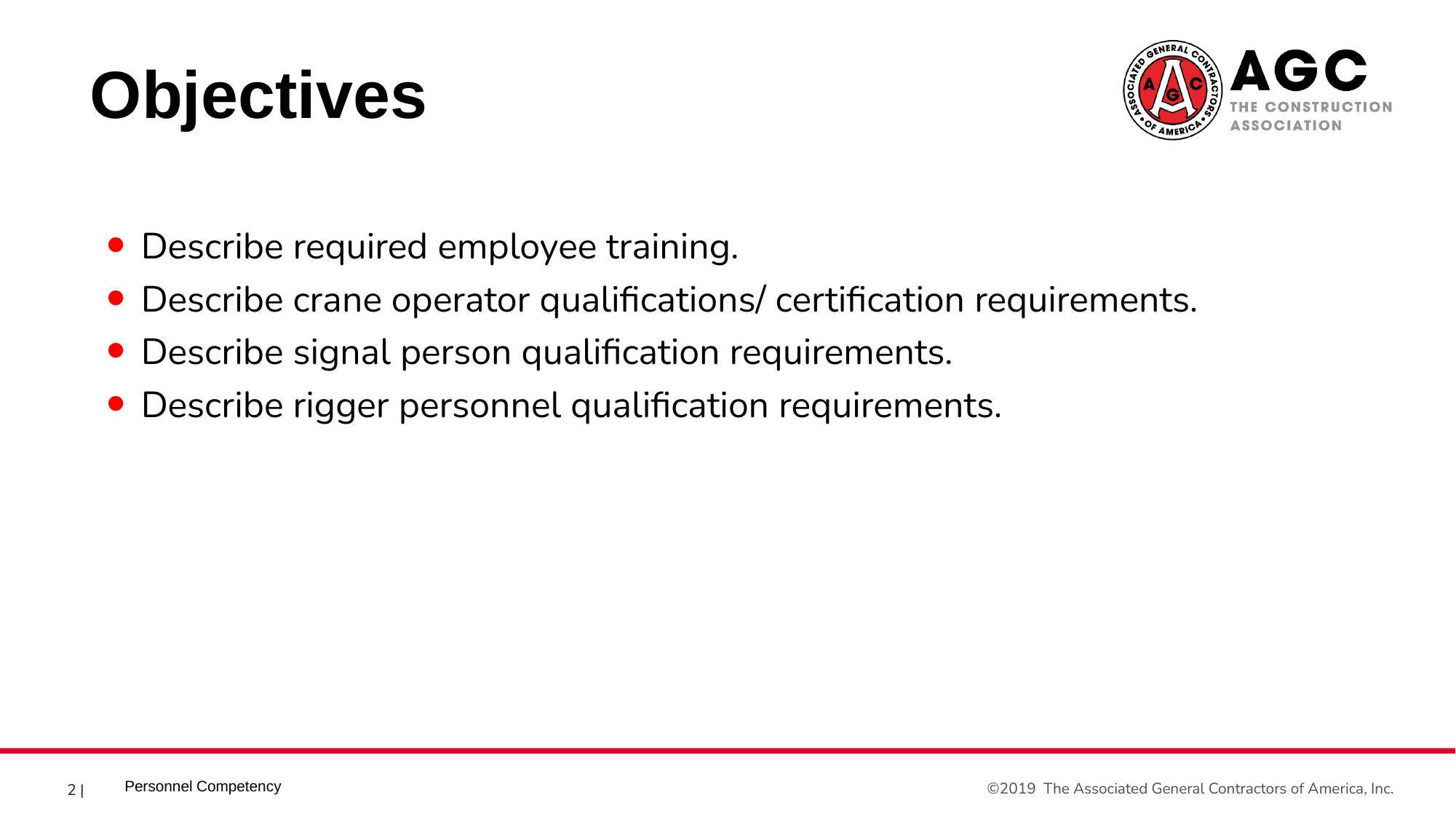

Objectives

Describe required employee training.
Describe crane operator qualifications/ certification requirements.
Describe signal person qualification requirements.
Describe rigger personnel qualification requirements.
Personnel Competency